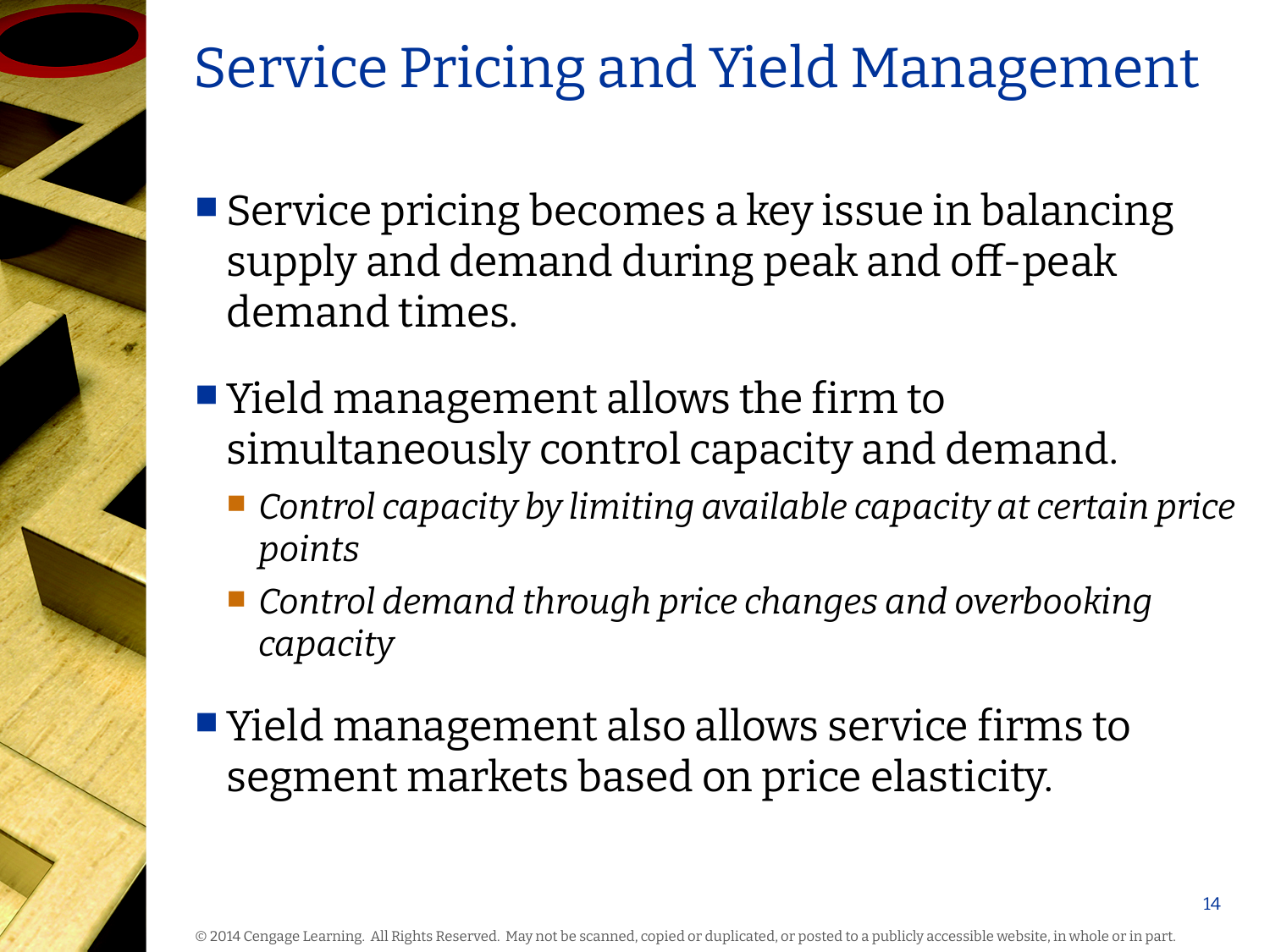

# Service Pricing and Yield Management
Service pricing becomes a key issue in balancing supply and demand during peak and off-peak demand times.
Yield management allows the firm to simultaneously control capacity and demand.
Control capacity by limiting available capacity at certain price points
Control demand through price changes and overbooking capacity
Yield management also allows service firms to segment markets based on price elasticity.
14